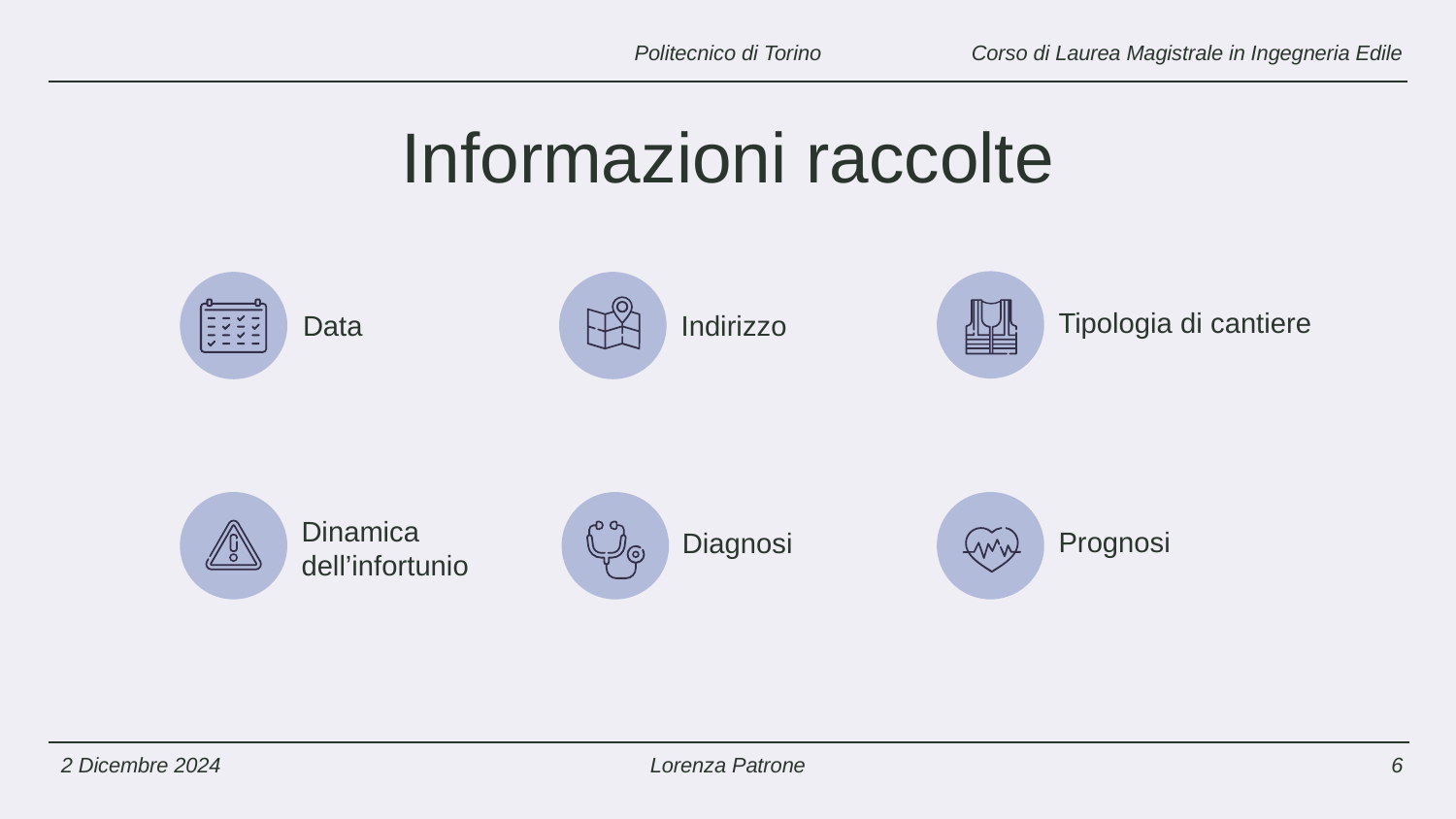

Corso di Laurea Magistrale in Ingegneria Edile

Politecnico di Torino

Informazioni raccolte

Data
Indirizzo
Tipologia di cantiere

Dinamica dell’infortunio
Prognosi
Diagnosi

2 Dicembre 2024

Lorenza Patrone

6